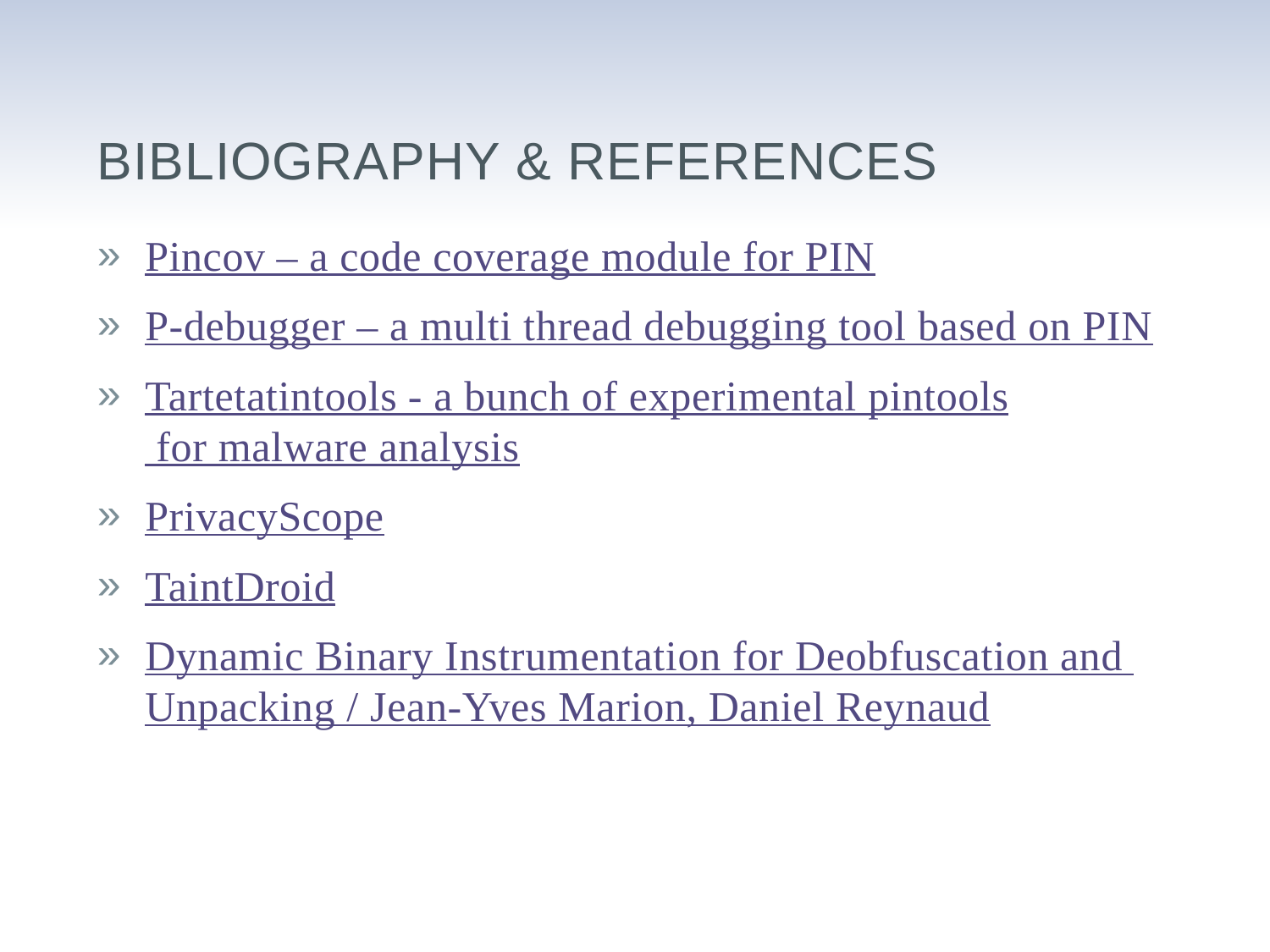

# Bibliography & References
Pincov – a code coverage module for PIN
P-debugger – a multi thread debugging tool based on PIN
Tartetatintools - a bunch of experimental pintools for malware analysis
PrivacyScope
TaintDroid
Dynamic Binary Instrumentation for Deobfuscation and Unpacking / Jean-Yves Marion, Daniel Reynaud